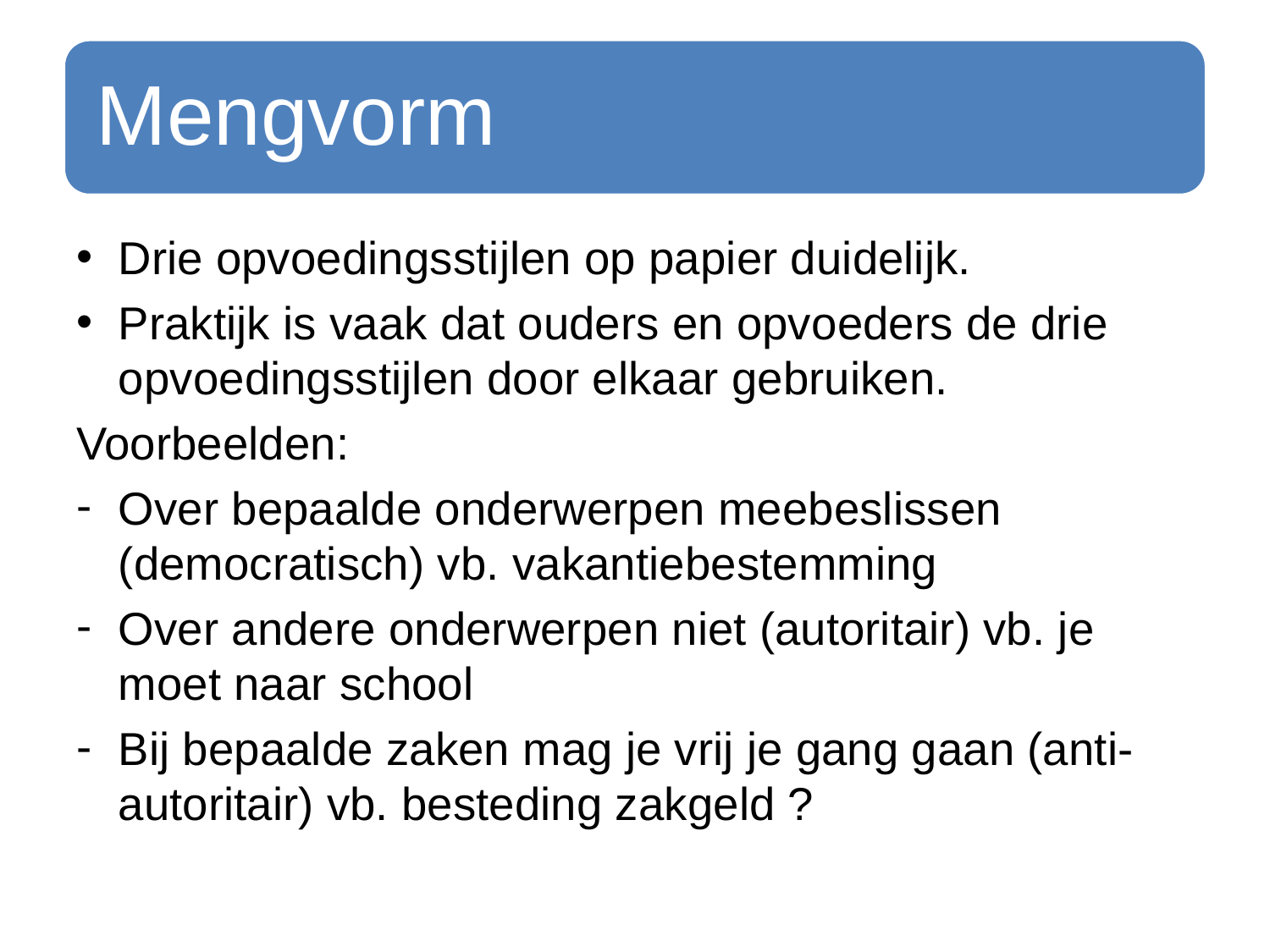

Mengvorm
Drie opvoedingsstijlen op papier duidelijk.
Praktijk is vaak dat ouders en opvoeders de drie opvoedingsstijlen door elkaar gebruiken.
Voorbeelden:
Over bepaalde onderwerpen meebeslissen (democratisch) vb. vakantiebestemming
Over andere onderwerpen niet (autoritair) vb. je moet naar school
Bij bepaalde zaken mag je vrij je gang gaan (anti-autoritair) vb. besteding zakgeld ?